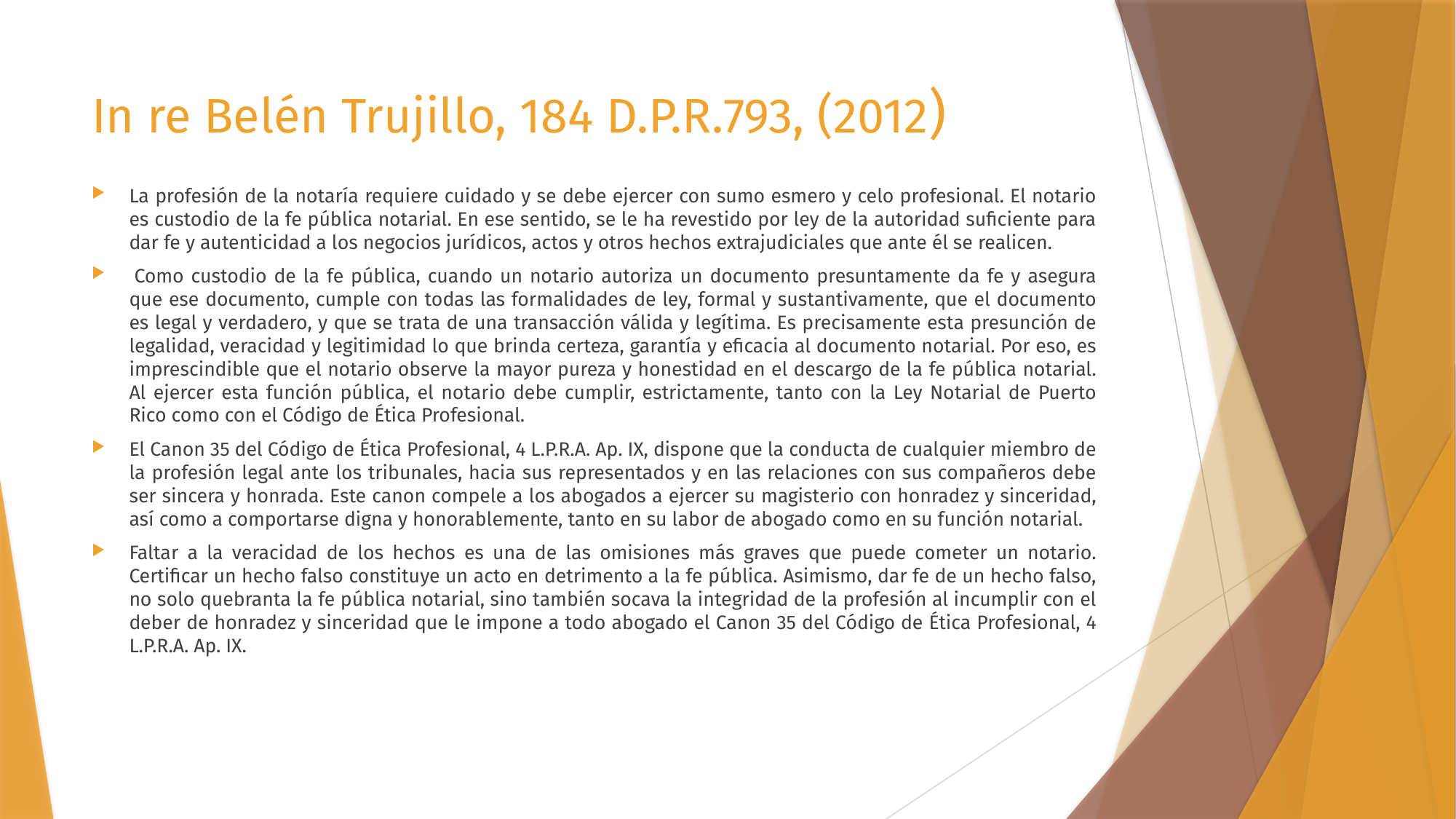

# In re Belén Trujillo, 184 D.P.R.793, (2012)
La profesión de la notaría requiere cuidado y se debe ejercer con sumo esmero y celo profesional. El notario es custodio de la fe pública notarial. En ese sentido, se le ha revestido por ley de la autoridad suficiente para dar fe y autenticidad a los negocios jurídicos, actos y otros hechos extrajudiciales que ante él se realicen.
 Como custodio de la fe pública, cuando un notario autoriza un documento presuntamente da fe y asegura que ese documento, cumple con todas las formalidades de ley, formal y sustantivamente, que el documento es legal y verdadero, y que se trata de una transacción válida y legítima. Es precisamente esta presunción de legalidad, veracidad y legitimidad lo que brinda certeza, garantía y eficacia al documento notarial. Por eso, es imprescindible que el notario observe la mayor pureza y honestidad en el descargo de la fe pública notarial. Al ejercer esta función pública, el notario debe cumplir, estrictamente, tanto con la Ley Notarial de Puerto Rico como con el Código de Ética Profesional.
El Canon 35 del Código de Ética Profesional, 4 L.P.R.A. Ap. IX, dispone que la conducta de cualquier miembro de la profesión legal ante los tribunales, hacia sus representados y en las relaciones con sus compañeros debe ser sincera y honrada. Este canon compele a los abogados a ejercer su magisterio con honradez y sinceridad, así como a comportarse digna y honorablemente, tanto en su labor de abogado como en su función notarial.
Faltar a la veracidad de los hechos es una de las omisiones más graves que puede cometer un notario. Certificar un hecho falso constituye un acto en detrimento a la fe pública. Asimismo, dar fe de un hecho falso, no solo quebranta la fe pública notarial, sino también socava la integridad de la profesión al incumplir con el deber de honradez y sinceridad que le impone a todo abogado el Canon 35 del Código de Ética Profesional, 4 L.P.R.A. Ap. IX.